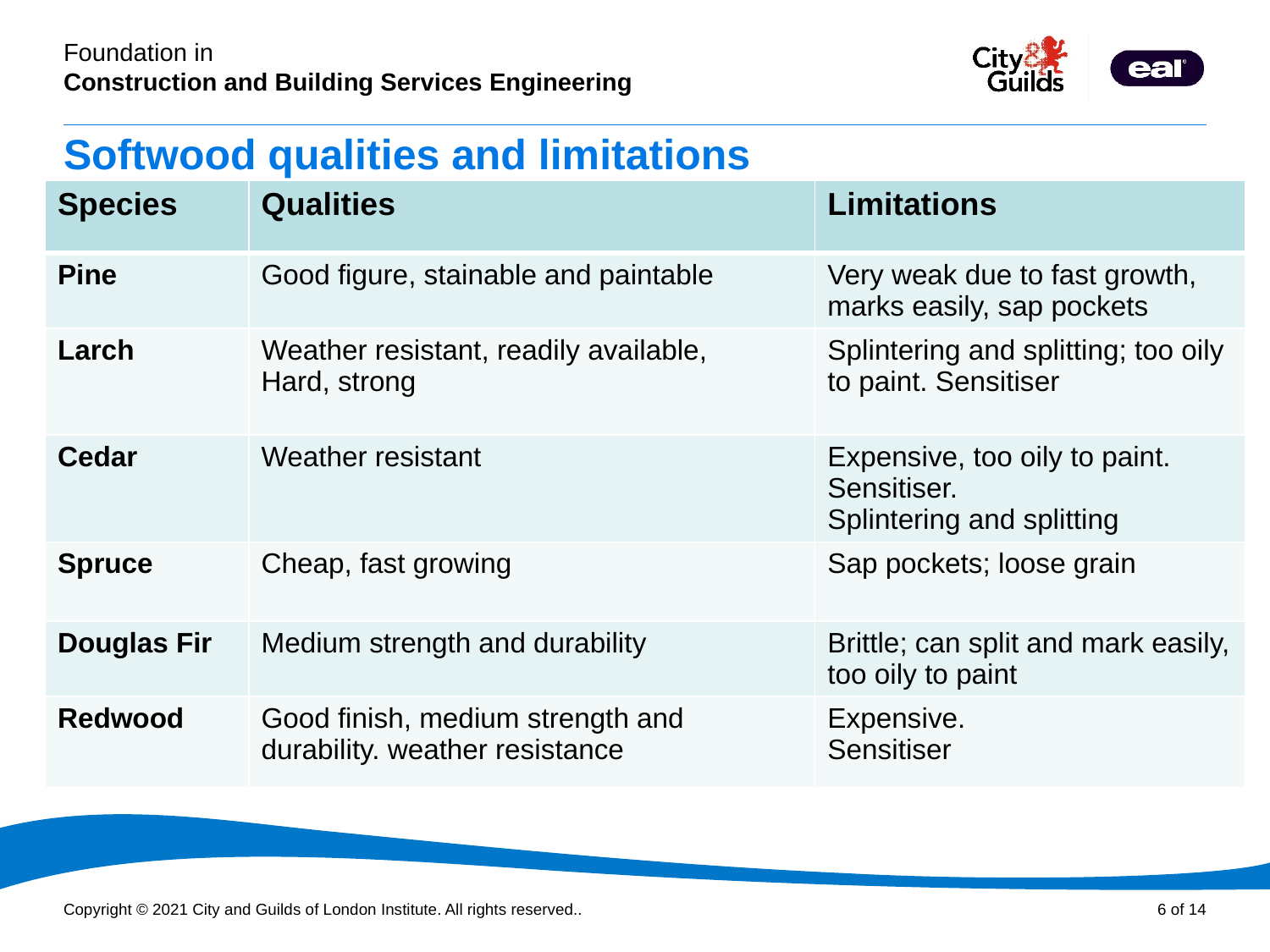

# Softwood qualities and limitations
| Species | Qualities | Limitations |
| --- | --- | --- |
| Pine | Good figure, stainable and paintable | Very weak due to fast growth, marks easily, sap pockets |
| Larch | Weather resistant, readily available, Hard, strong | Splintering and splitting; too oily to paint. Sensitiser |
| Cedar | Weather resistant | Expensive, too oily to paint. Sensitiser. Splintering and splitting |
| Spruce | Cheap, fast growing | Sap pockets; loose grain |
| Douglas Fir | Medium strength and durability | Brittle; can split and mark easily, too oily to paint |
| Redwood | Good finish, medium strength and durability. weather resistance | Expensive. Sensitiser |